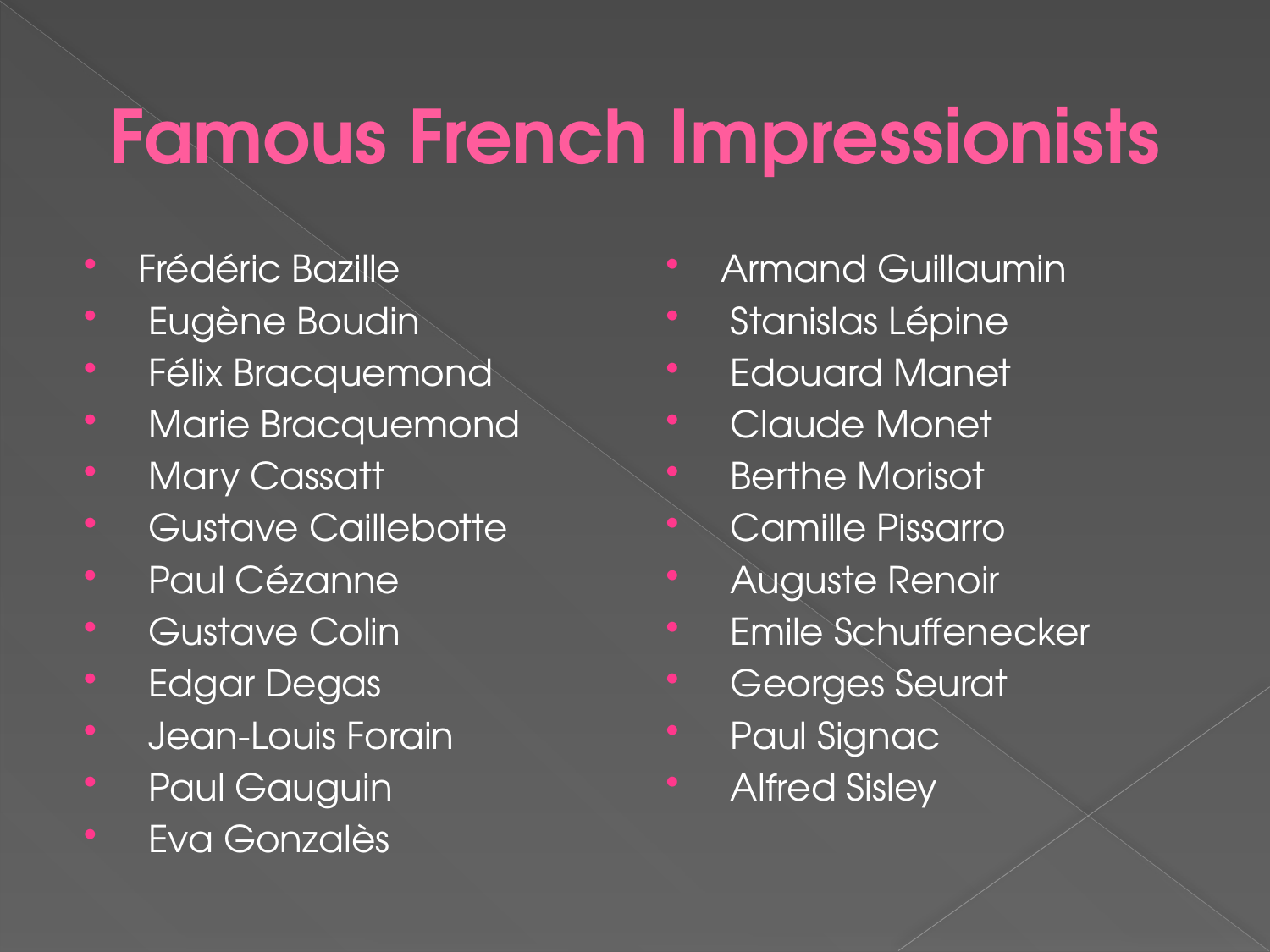

# Famous French Impressionists
Frédéric Bazille
 Eugène Boudin
 Félix Bracquemond
 Marie Bracquemond
 Mary Cassatt
 Gustave Caillebotte
 Paul Cézanne
 Gustave Colin
 Edgar Degas
 Jean-Louis Forain
 Paul Gauguin
 Eva Gonzalès
Armand Guillaumin
 Stanislas Lépine
 Edouard Manet
 Claude Monet
 Berthe Morisot
 Camille Pissarro
 Auguste Renoir
 Emile Schuffenecker
 Georges Seurat
 Paul Signac
 Alfred Sisley